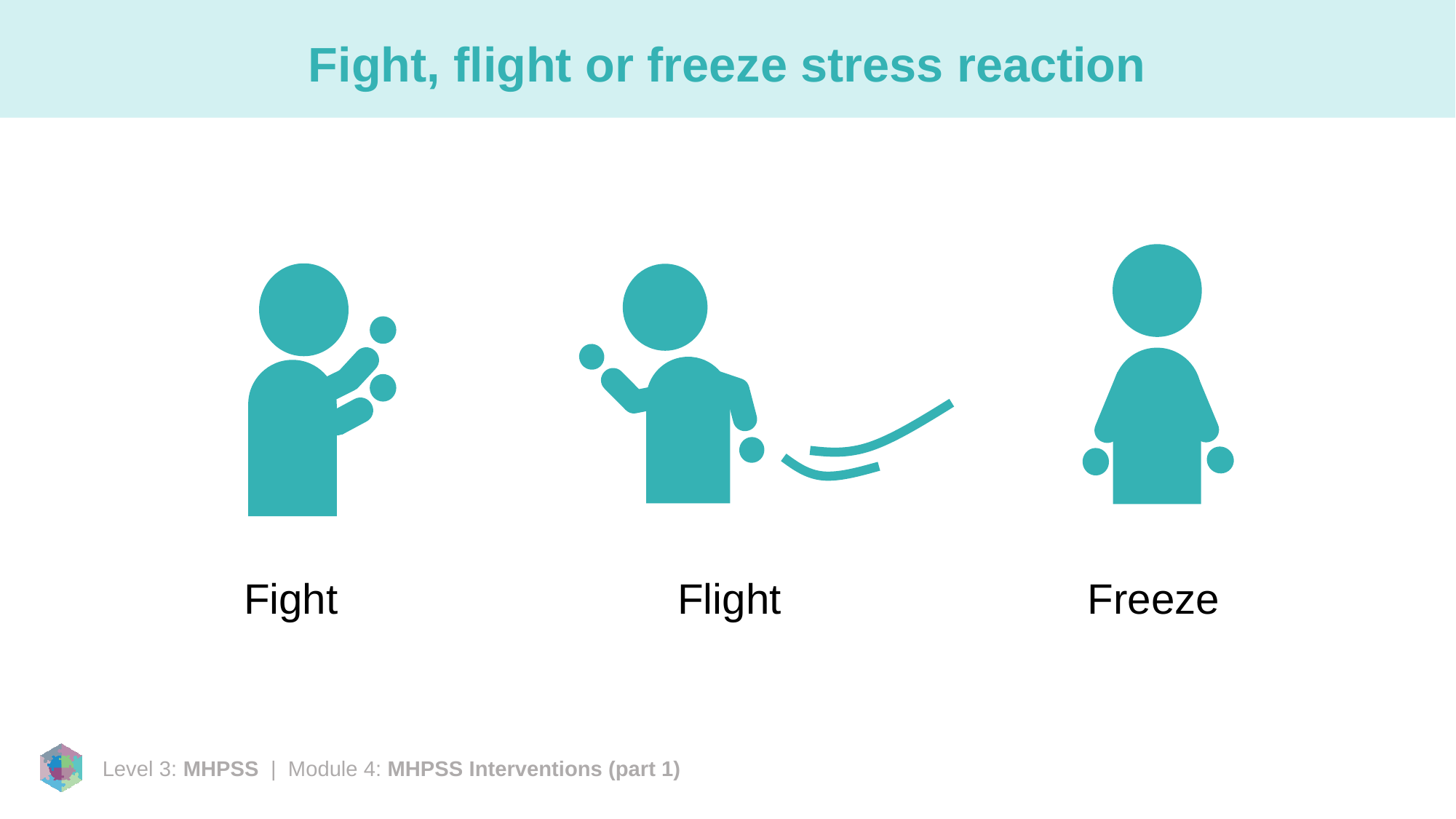

# Fight, flight or freeze stress reaction

Fight
Flight
Freeze